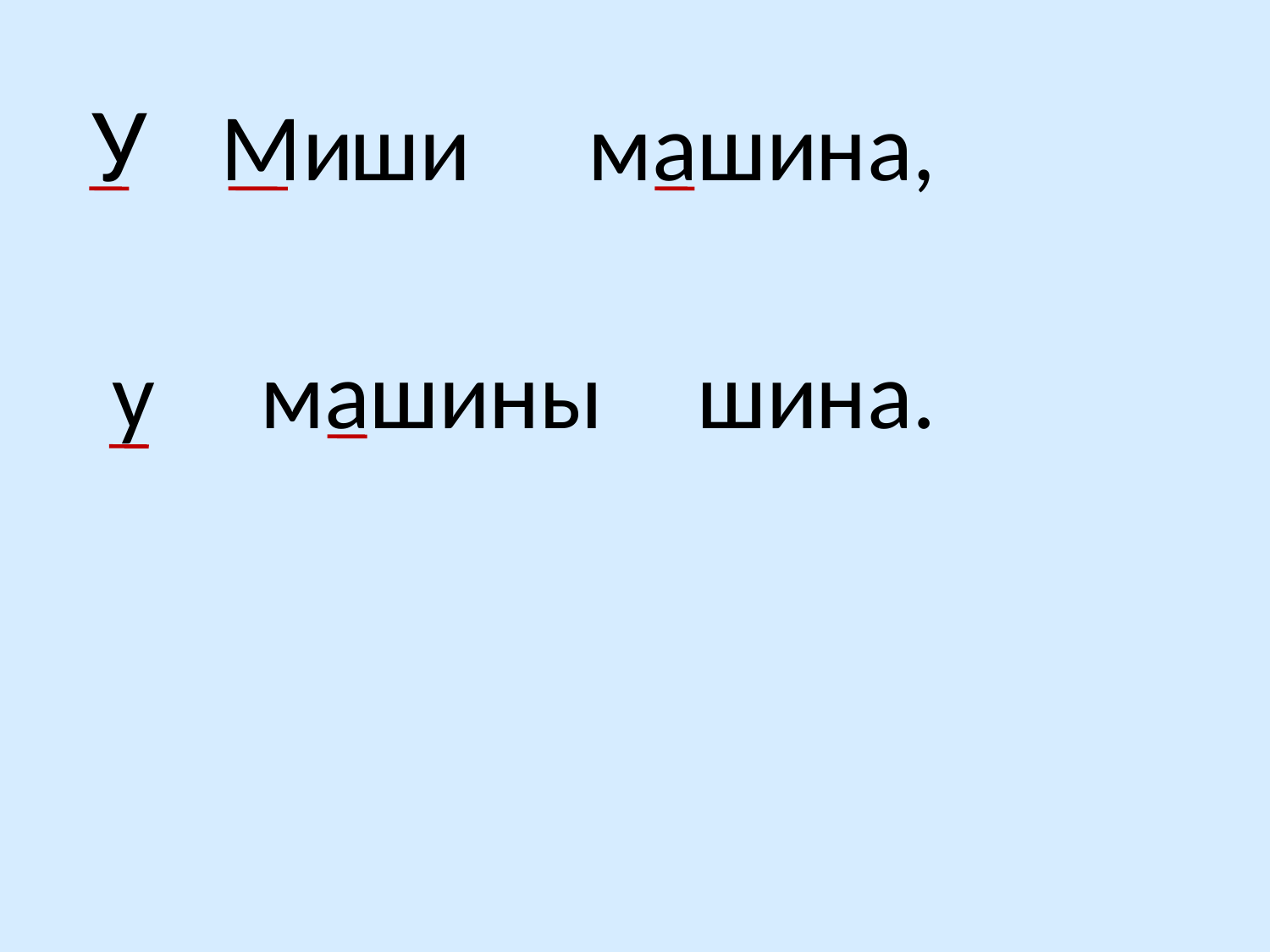

У
Ми
ши
ма
ши
на,

у
ма
ши
ны
ши
на.